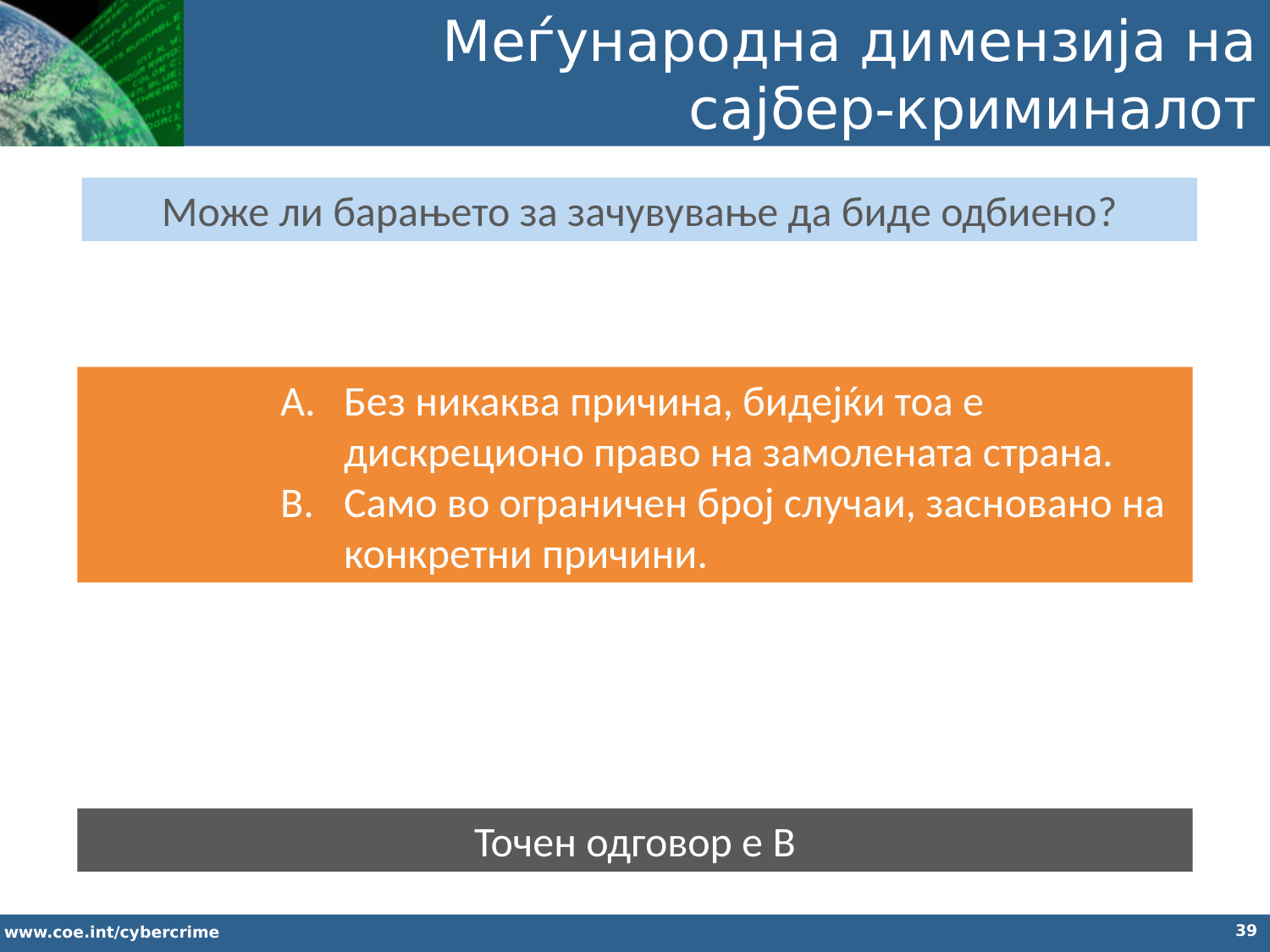

Меѓународна димензија на сајбер-криминалот
Може ли барањето за зачувување да биде одбиено?
Без никаква причина, бидејќи тоа е дискреционо право на замолената страна.
Само во ограничен број случаи, засновано на конкретни причини.
Точен одговор е B
39